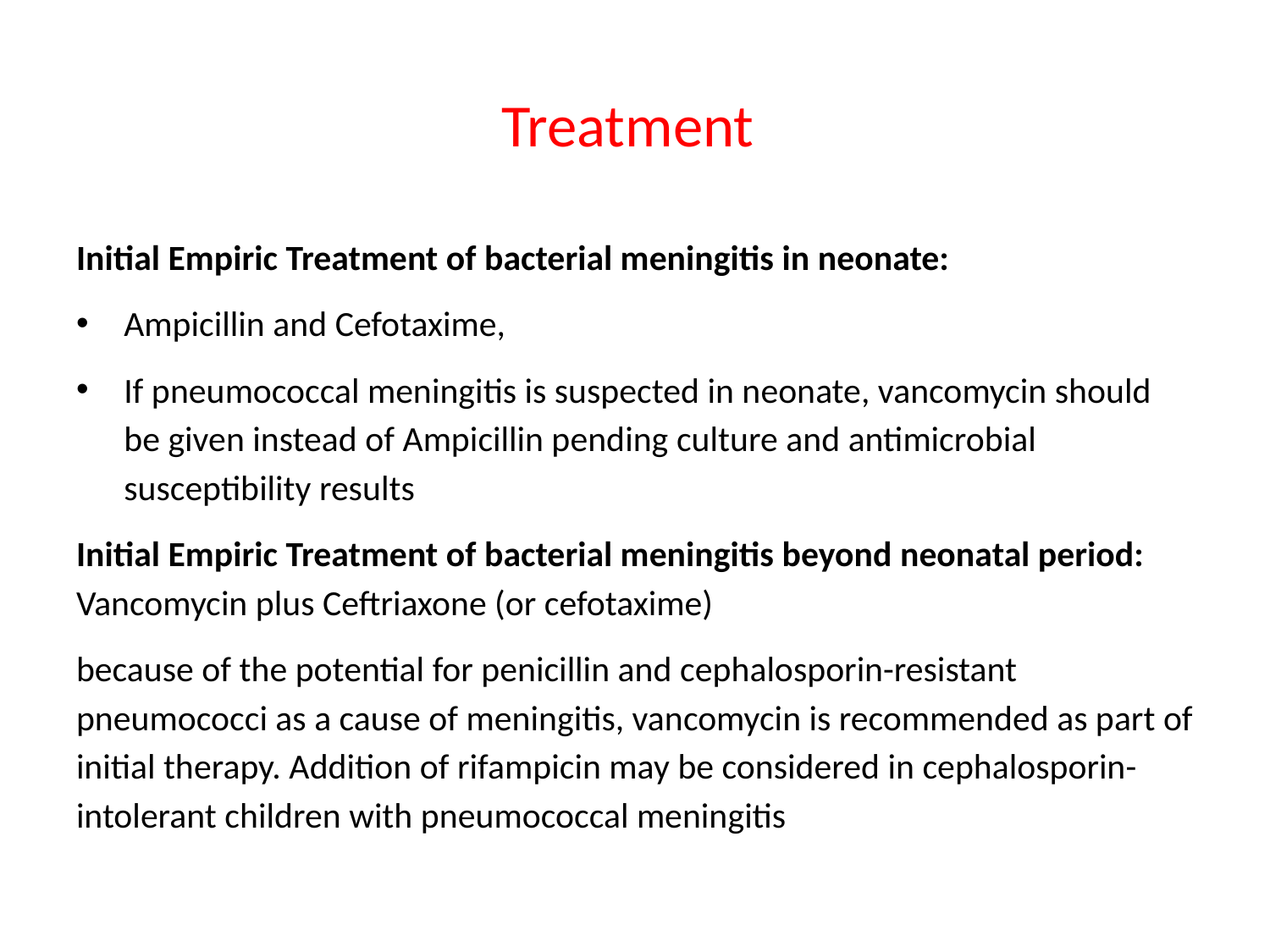

# Treatment
Initial Empiric Treatment of bacterial meningitis in neonate:
Ampicillin and Cefotaxime,
If pneumococcal meningitis is suspected in neonate, vancomycin should be given instead of Ampicillin pending culture and antimicrobial susceptibility results
Initial Empiric Treatment of bacterial meningitis beyond neonatal period: Vancomycin plus Ceftriaxone (or cefotaxime)
because of the potential for penicillin and cephalosporin-resistant pneumococci as a cause of meningitis, vancomycin is recommended as part of initial therapy. Addition of rifampicin may be considered in cephalosporin-intolerant children with pneumococcal meningitis